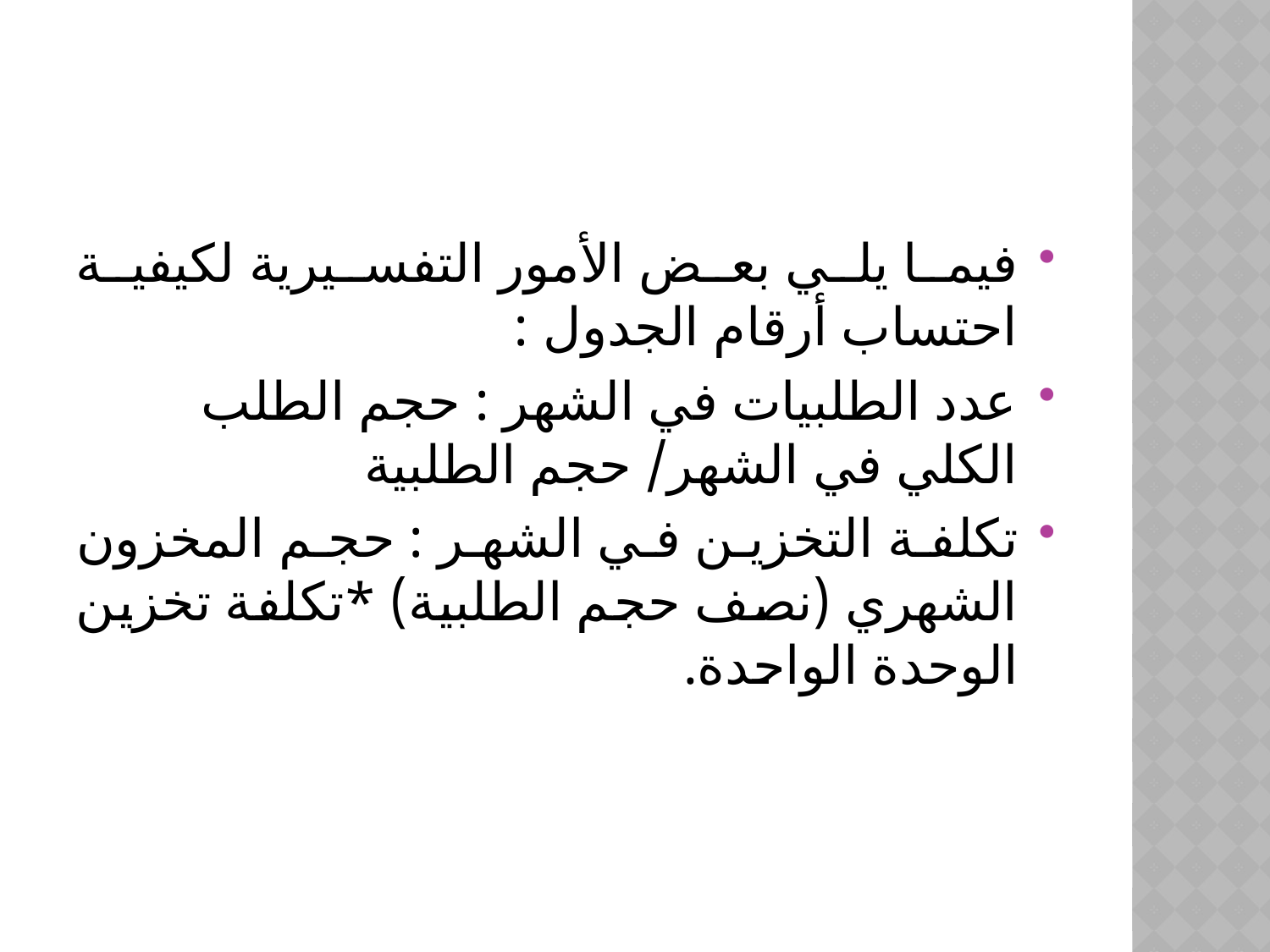

#
فيما يلي بعض الأمور التفسيرية لكيفية احتساب أرقام الجدول :
عدد الطلبيات في الشهر : حجم الطلب الكلي في الشهر/ حجم الطلبية
تكلفة التخزين في الشهر : حجم المخزون الشهري (نصف حجم الطلبية) *تكلفة تخزين الوحدة الواحدة.